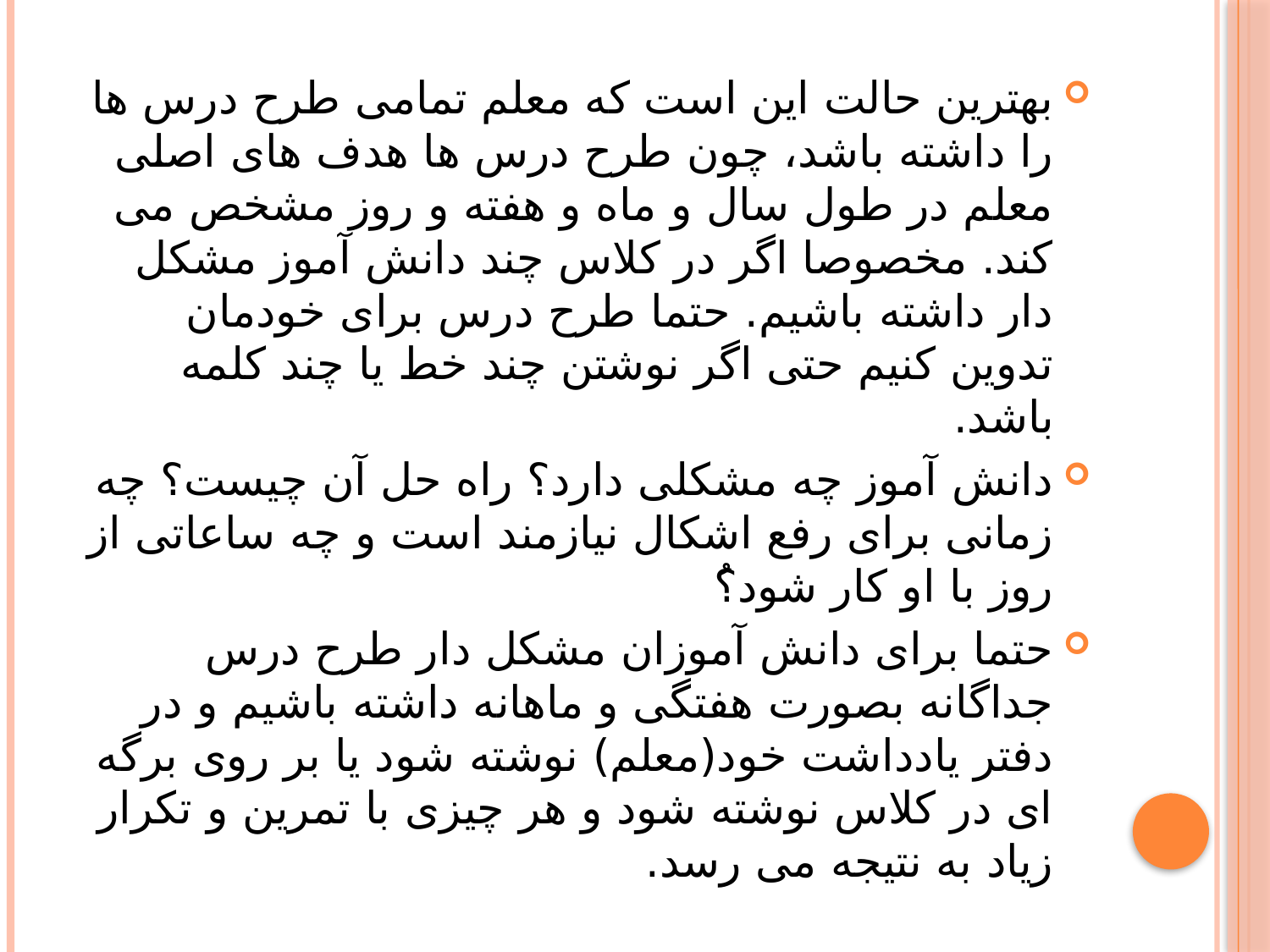

بهترین حالت این است که معلم تمامی طرح درس ها را داشته باشد، چون طرح درس ها هدف های اصلی معلم در طول سال و ماه و هفته و روز مشخص می کند. مخصوصا اگر در کلاس چند دانش آموز مشکل دار داشته باشیم. حتما طرح درس برای خودمان تدوین کنیم حتی اگر نوشتن چند خط یا چند کلمه باشد.
دانش آموز چه مشکلی دارد؟ راه حل آن چیست؟ چه زمانی برای رفع اشکال نیازمند است و چه ساعاتی از روز با او کار شود؟ُ
حتما برای دانش آموزان مشکل دار طرح درس جداگانه بصورت هفتگی و ماهانه داشته باشیم و در دفتر یادداشت خود(معلم) نوشته شود یا بر روی برگه ای در کلاس نوشته شود و هر چیزی با تمرین و تکرار زیاد به نتیجه می رسد.